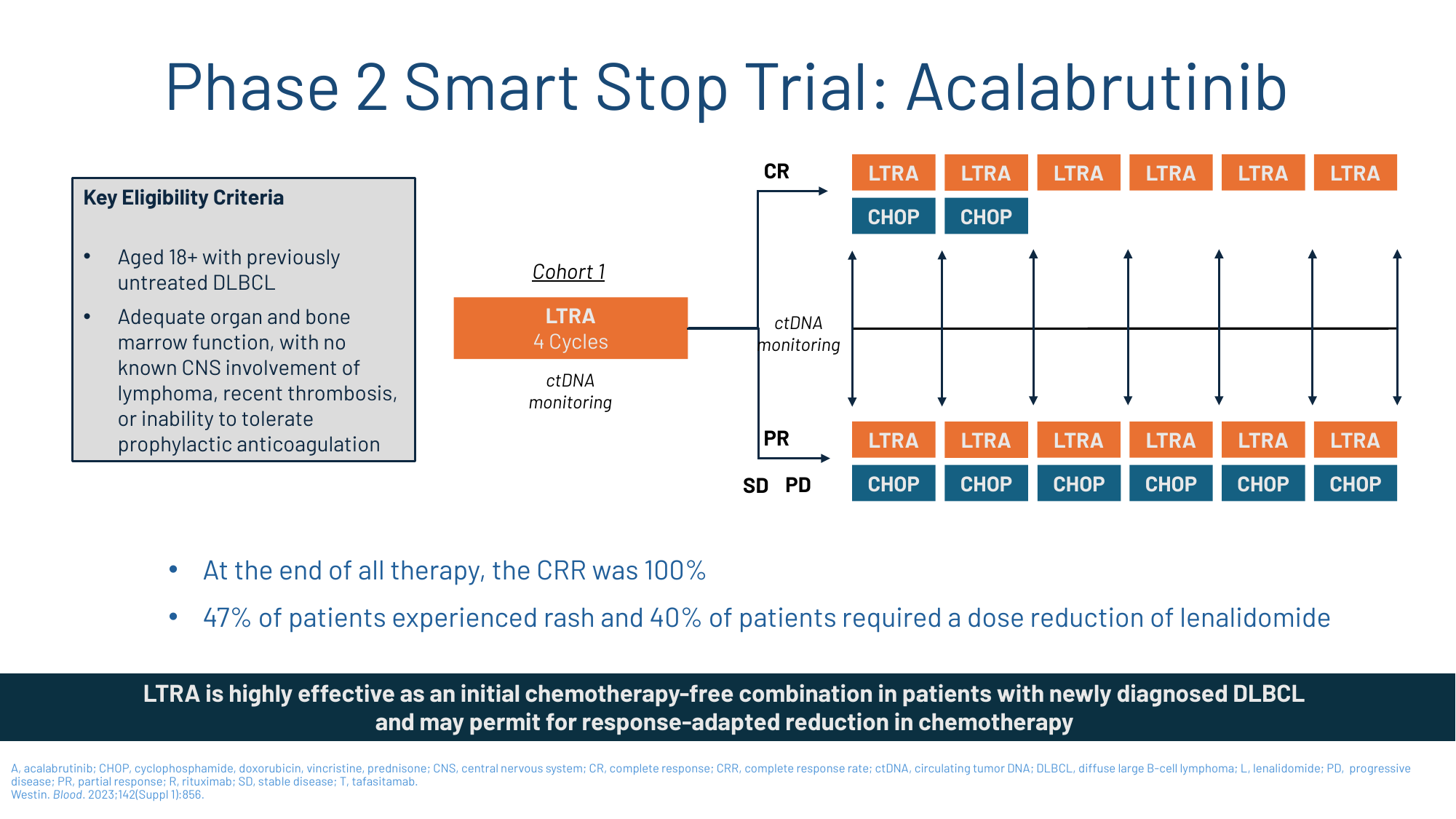

# Phase 2 Smart Stop Trial: Acalabrutinib
CR
LTRA
LTRA
LTRA
LTRA
LTRA
LTRA
Key Eligibility Criteria

Aged 18+ with previously untreated DLBCL
Adequate organ and bone marrow function, with no known CNS involvement of lymphoma, recent thrombosis, or inability to tolerate prophylactic anticoagulation
CHOP
CHOP
Cohort 1
LTRA
4 Cycles
ctDNA monitoring
ctDNA monitoring
PR
LTRA
LTRA
LTRA
LTRA
LTRA
LTRA
CHOP
CHOP
CHOP
CHOP
CHOP
CHOP
PD
SD
At the end of all therapy, the CRR was 100%

47% of patients experienced rash and 40% of patients required a dose reduction of lenalidomide
LTRA is highly effective as an initial chemotherapy-free combination in patients with newly diagnosed DLBCL
and may permit for response-adapted reduction in chemotherapy
A, acalabrutinib; CHOP, cyclophosphamide, doxorubicin, vincristine, prednisone; CNS, central nervous system; CR, complete response; CRR, complete response rate; ctDNA, circulating tumor DNA; DLBCL, diffuse large B-cell lymphoma; L, lenalidomide; PD,  progressive disease; PR, partial response; R, rituximab; SD, stable disease; T, tafasitamab.
Westin. Blood. 2023;142(Suppl 1):856.